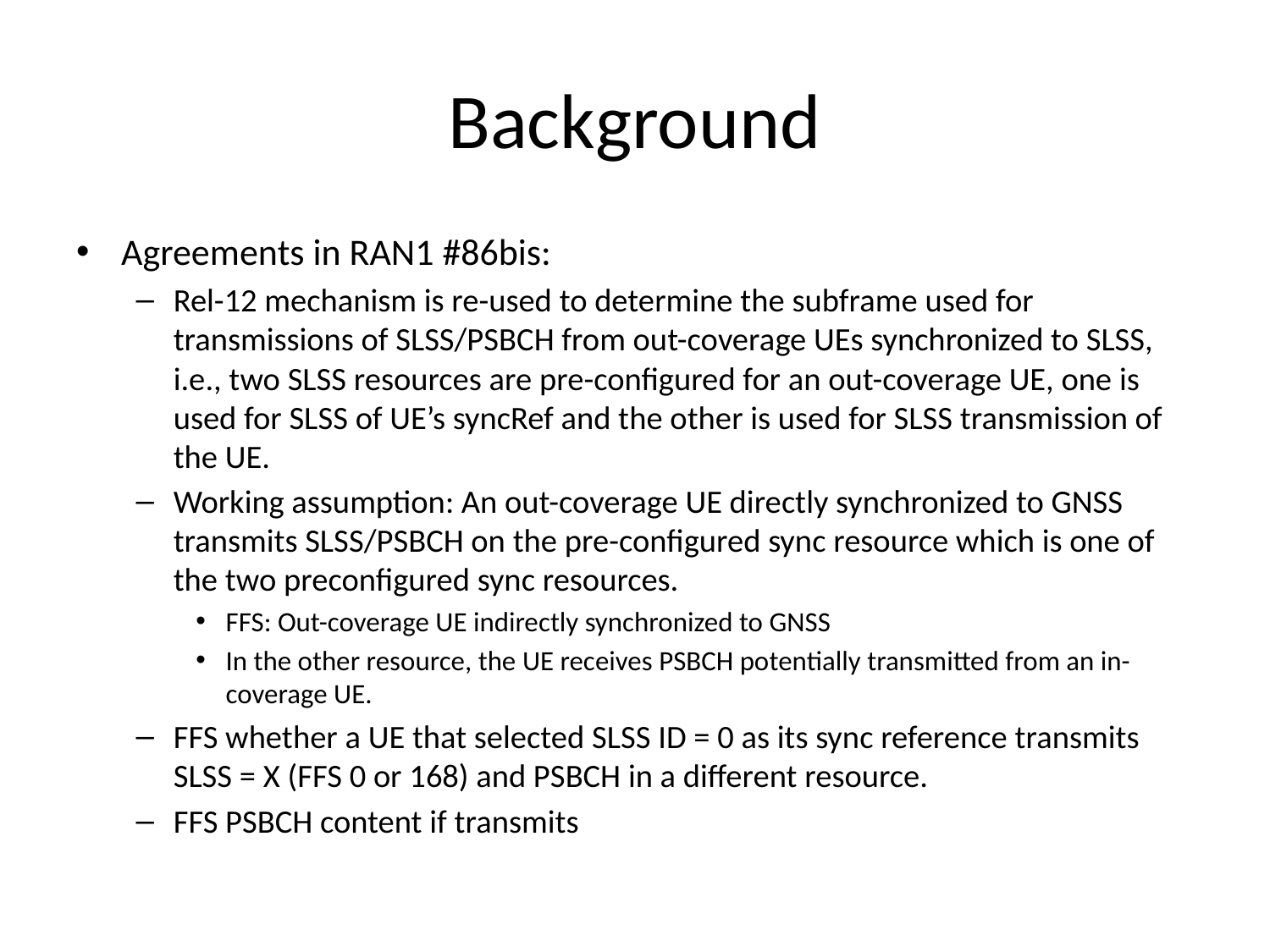

# Background
Agreements in RAN1 #86bis:
Rel-12 mechanism is re-used to determine the subframe used for transmissions of SLSS/PSBCH from out-coverage UEs synchronized to SLSS, i.e., two SLSS resources are pre-configured for an out-coverage UE, one is used for SLSS of UE’s syncRef and the other is used for SLSS transmission of the UE.
Working assumption: An out-coverage UE directly synchronized to GNSS transmits SLSS/PSBCH on the pre-configured sync resource which is one of the two preconfigured sync resources.
FFS: Out-coverage UE indirectly synchronized to GNSS
In the other resource, the UE receives PSBCH potentially transmitted from an in-coverage UE.
FFS whether a UE that selected SLSS ID = 0 as its sync reference transmits SLSS = X (FFS 0 or 168) and PSBCH in a different resource.
FFS PSBCH content if transmits